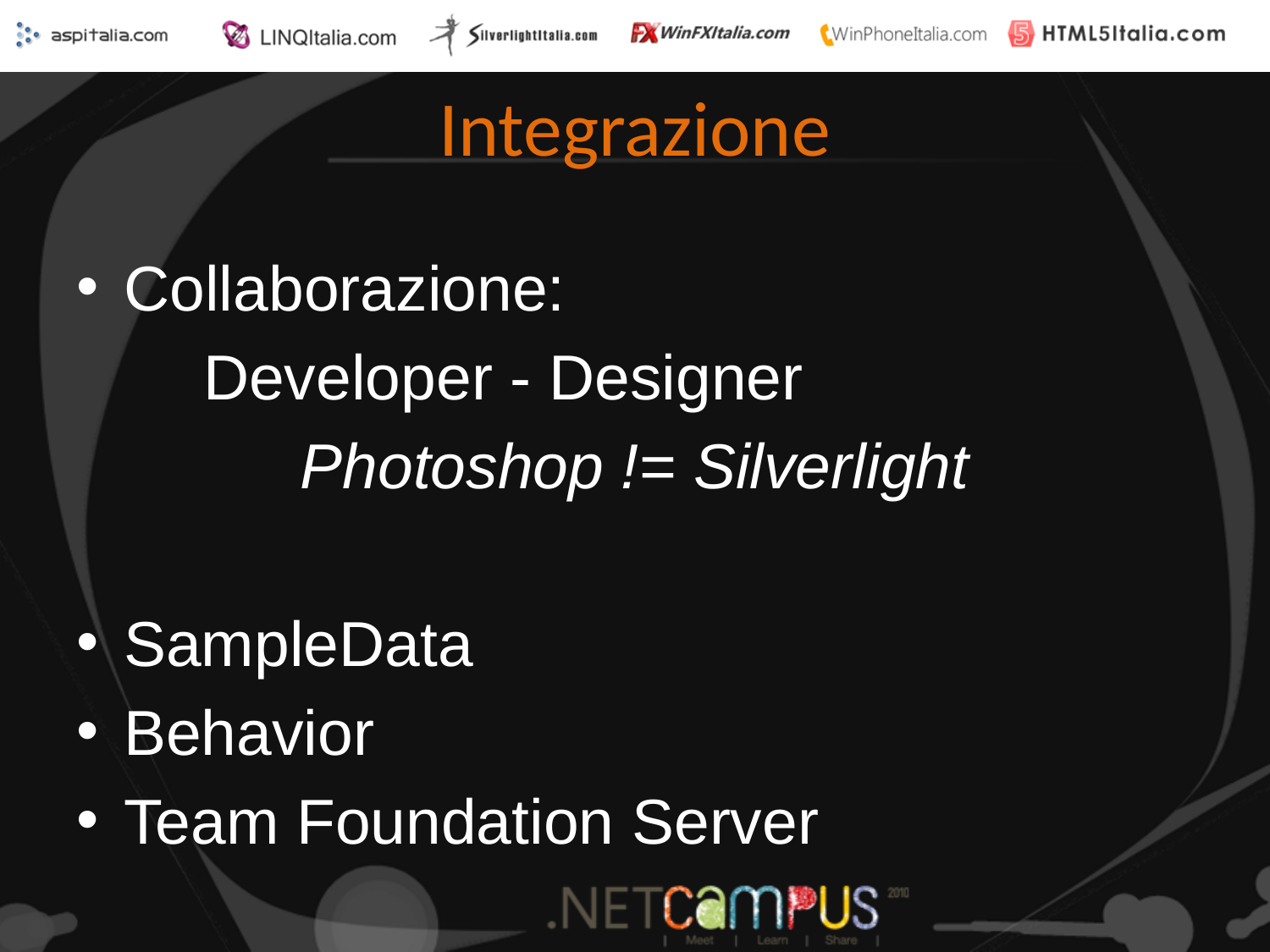

# Integrazione

Collaborazione:
	Developer - Designer
Photoshop != Silverlight

SampleData
Behavior
Team Foundation Server